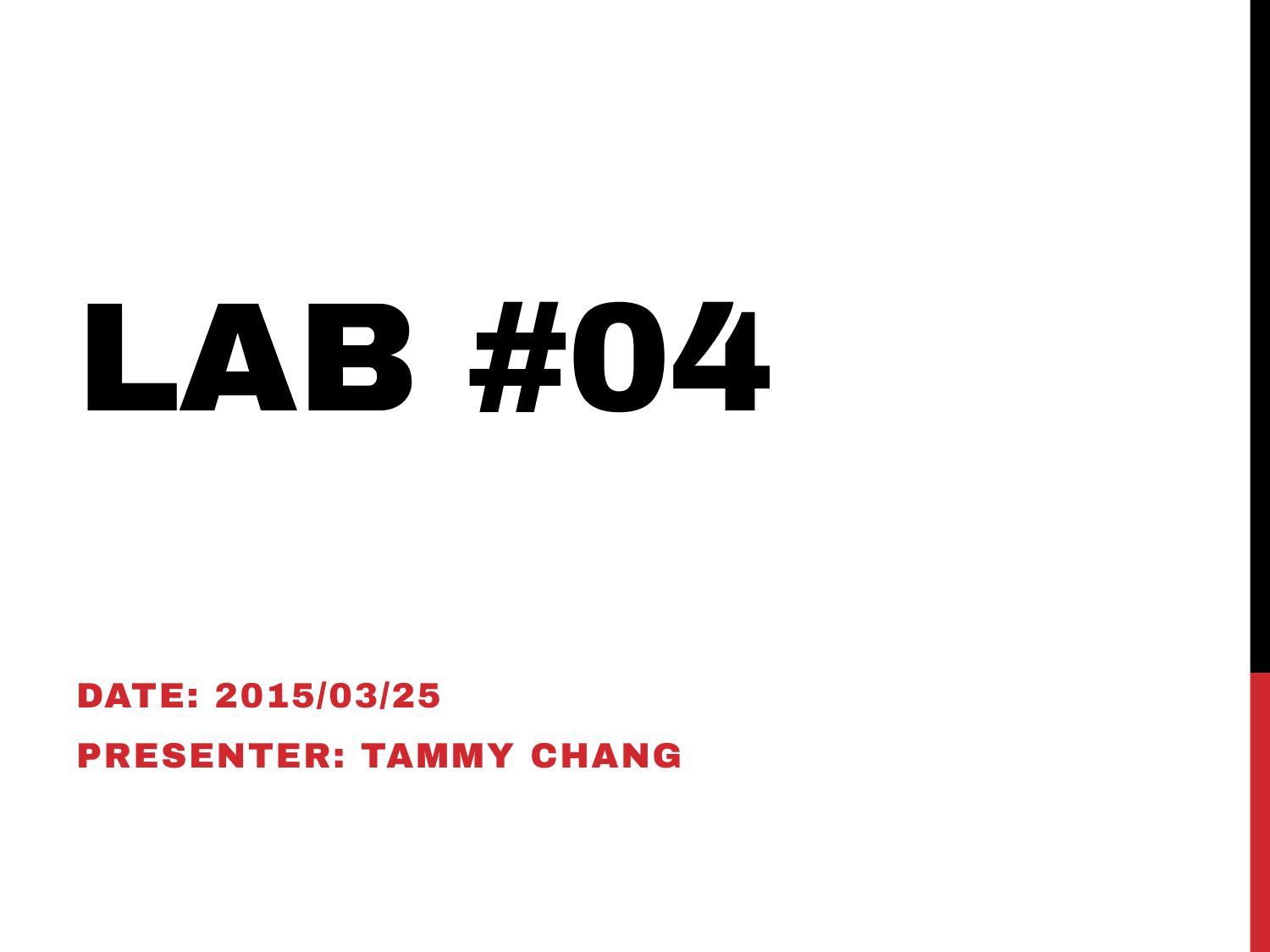

# Lab #04
Date: 2015/03/25
Presenter: tammy Chang